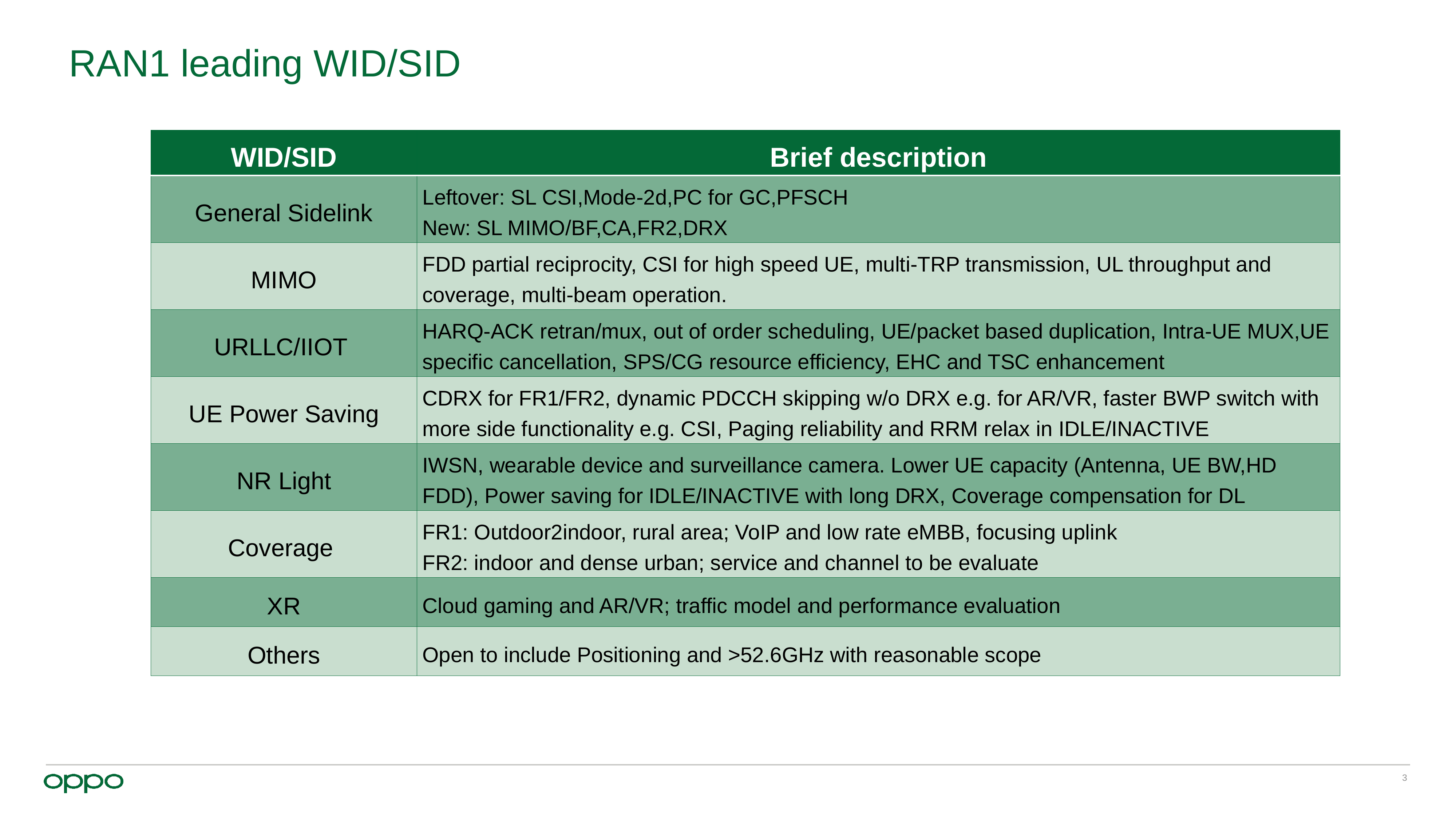

# RAN1 leading WID/SID
| WID/SID | Brief description |
| --- | --- |
| General Sidelink | Leftover: SL CSI,Mode-2d,PC for GC,PFSCH New: SL MIMO/BF,CA,FR2,DRX |
| MIMO | FDD partial reciprocity, CSI for high speed UE, multi-TRP transmission, UL throughput and coverage, multi-beam operation. |
| URLLC/IIOT | HARQ-ACK retran/mux, out of order scheduling, UE/packet based duplication, Intra-UE MUX,UE specific cancellation, SPS/CG resource efficiency, EHC and TSC enhancement |
| UE Power Saving | CDRX for FR1/FR2, dynamic PDCCH skipping w/o DRX e.g. for AR/VR, faster BWP switch with more side functionality e.g. CSI, Paging reliability and RRM relax in IDLE/INACTIVE |
| NR Light | IWSN, wearable device and surveillance camera. Lower UE capacity (Antenna, UE BW,HD FDD), Power saving for IDLE/INACTIVE with long DRX, Coverage compensation for DL |
| Coverage | FR1: Outdoor2indoor, rural area; VoIP and low rate eMBB, focusing uplink FR2: indoor and dense urban; service and channel to be evaluate |
| XR | Cloud gaming and AR/VR; traffic model and performance evaluation |
| Others | Open to include Positioning and >52.6GHz with reasonable scope |